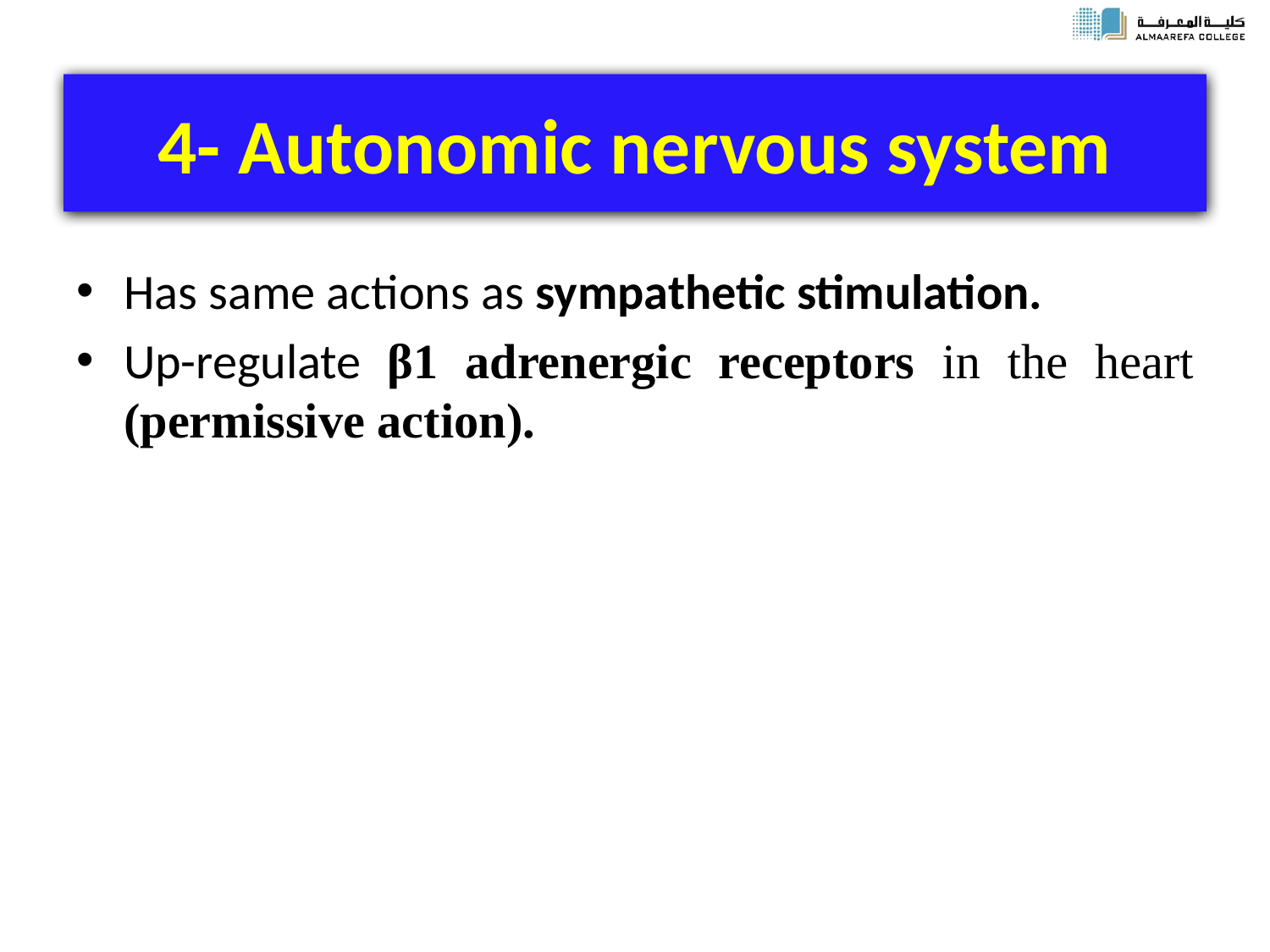

# 4- Autonomic nervous system
Has same actions as sympathetic stimulation.
Up-regulate β1 adrenergic receptors in the heart (permissive action).